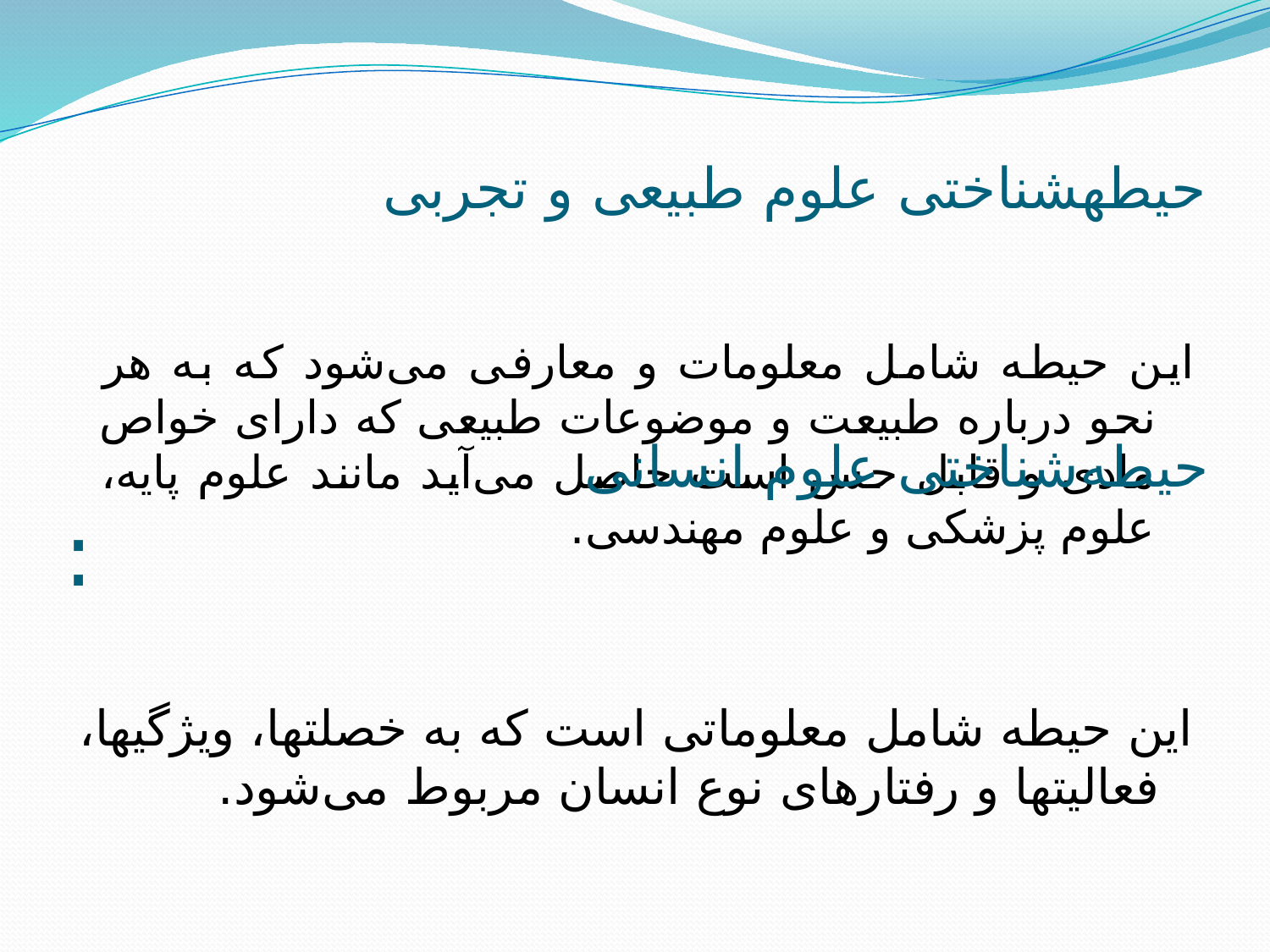

# حیطه‏شناختی علوم طبیعی و تجربی

حیطه‌شناختی علوم انسانی                                                         :
این حیطه شامل معلومات و معارفی می‌شود که به هر نحو درباره طبیعت و موضوعات طبیعی که دارای خواص مادی و قابل حس است حاصل می‌آید مانند علوم پایه، علوم پزشکی و علوم مهندسی.

این حیطه شامل معلوماتی است که به خصلتها، ویژگیها، فعالیتها و رفتارهای نوع انسان مربوط می‌شود.